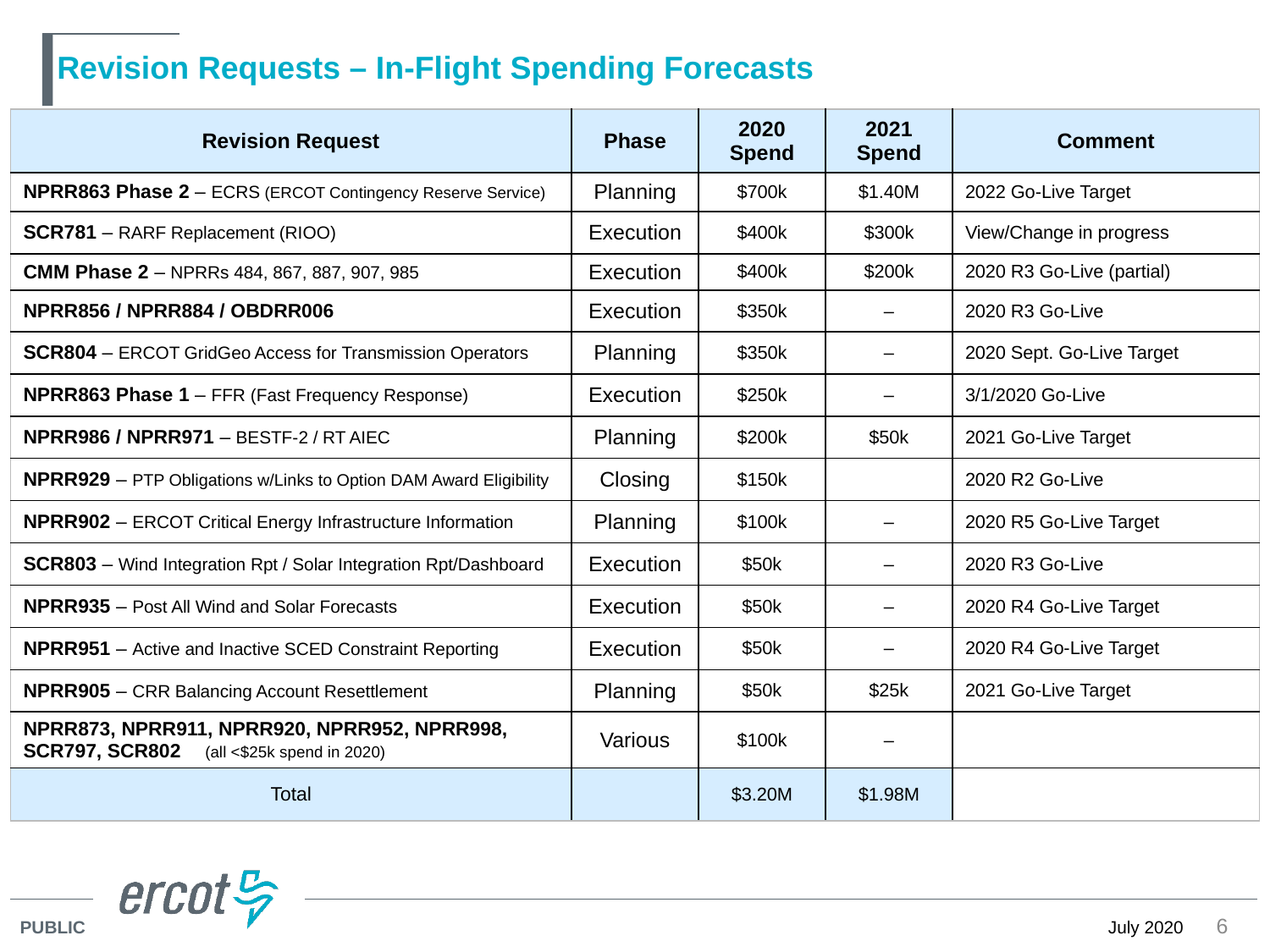

# Revision Requests – In-Flight Spending Forecasts
| Revision Request | Phase | 2020 Spend | 2021 Spend | Comment |
| --- | --- | --- | --- | --- |
| NPRR863 Phase 2 – ECRS (ERCOT Contingency Reserve Service) | Planning | $700k | $1.40M | 2022 Go-Live Target |
| SCR781 – RARF Replacement (RIOO) | Execution | $400k | $300k | View/Change in progress |
| CMM Phase 2 – NPRRs 484, 867, 887, 907, 985 | Execution | $400k | $200k | 2020 R3 Go-Live (partial) |
| NPRR856 / NPRR884 / OBDRR006 | Execution | $350k | – | 2020 R3 Go-Live |
| SCR804 – ERCOT GridGeo Access for Transmission Operators | Planning | $350k | – | 2020 Sept. Go-Live Target |
| NPRR863 Phase 1 – FFR (Fast Frequency Response) | Execution | $250k | – | 3/1/2020 Go-Live |
| NPRR986 / NPRR971 – BESTF-2 / RT AIEC | Planning | $200k | $50k | 2021 Go-Live Target |
| NPRR929 – PTP Obligations w/Links to Option DAM Award Eligibility | Closing | $150k |  | 2020 R2 Go-Live |
| NPRR902 – ERCOT Critical Energy Infrastructure Information | Planning | $100k | – | 2020 R5 Go-Live Target |
| SCR803 – Wind Integration Rpt / Solar Integration Rpt/Dashboard | Execution | $50k | – | 2020 R3 Go-Live |
| NPRR935 – Post All Wind and Solar Forecasts | Execution | $50k | – | 2020 R4 Go-Live Target |
| NPRR951 – Active and Inactive SCED Constraint Reporting | Execution | $50k | – | 2020 R4 Go-Live Target |
| NPRR905 – CRR Balancing Account Resettlement | Planning | $50k | $25k | 2021 Go-Live Target |
| NPRR873, NPRR911, NPRR920, NPRR952, NPRR998, SCR797, SCR802 (all <$25k spend in 2020) | Various | $100k | – |  |
| Total |  | $3.20M | $1.98M |  |
6